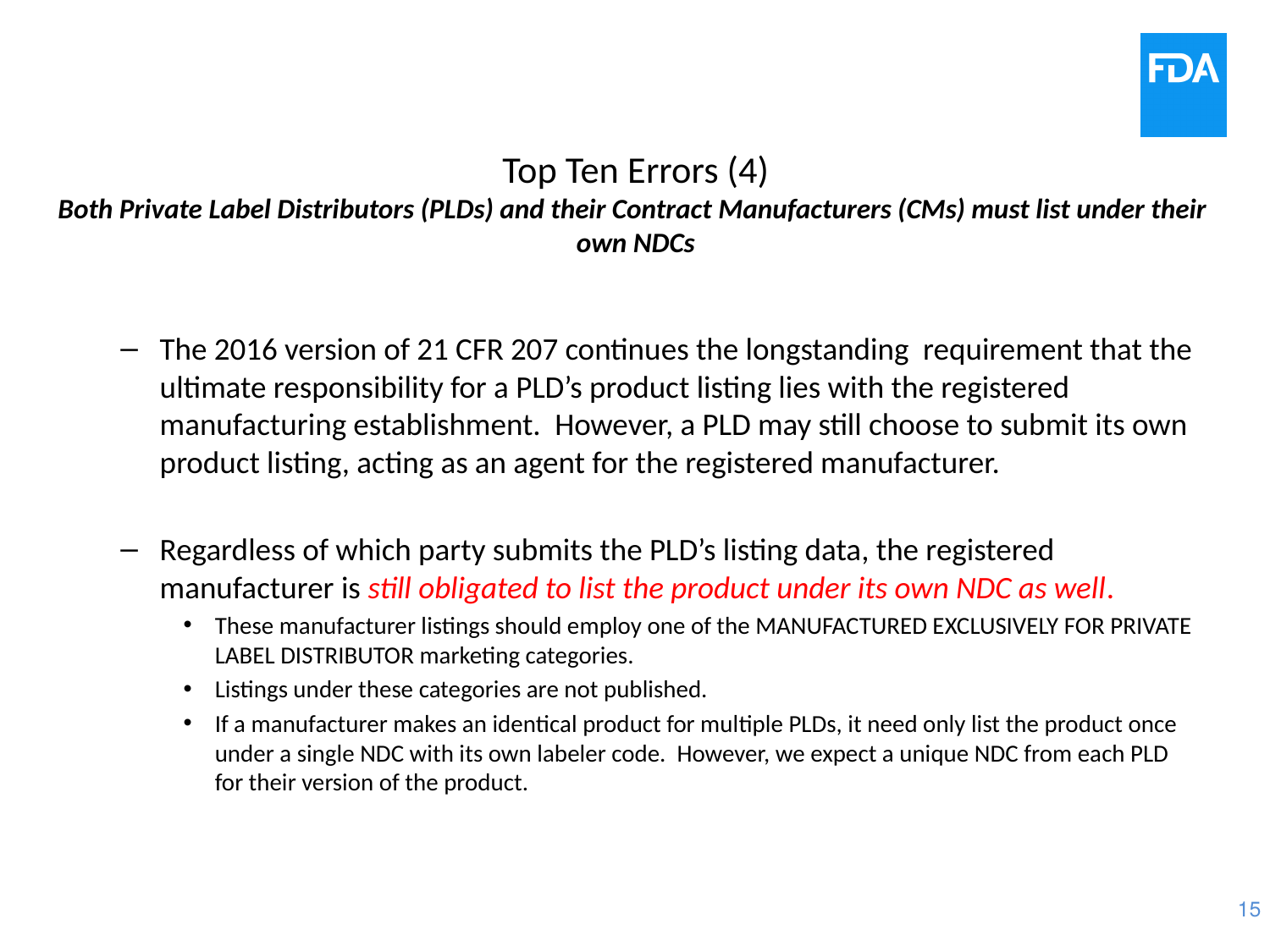

# Top Ten Errors (4) Both Private Label Distributors (PLDs) and their Contract Manufacturers (CMs) must list under their  own NDCs

The 2016 version of 21 CFR 207 continues the longstanding  requirement that the ultimate responsibility for a PLD’s product listing lies with the registered manufacturing establishment.  However, a PLD may still choose to submit its own product listing, acting as an agent for the registered manufacturer.

Regardless of which party submits the PLD’s listing data, the registered manufacturer is still obligated to list the product under its own NDC as well.
These manufacturer listings should employ one of the MANUFACTURED EXCLUSIVELY FOR PRIVATE LABEL DISTRIBUTOR marketing categories.
Listings under these categories are not published.
If a manufacturer makes an identical product for multiple PLDs, it need only list the product once under a single NDC with its own labeler code.  However, we expect a unique NDC from each PLD for their version of the product.